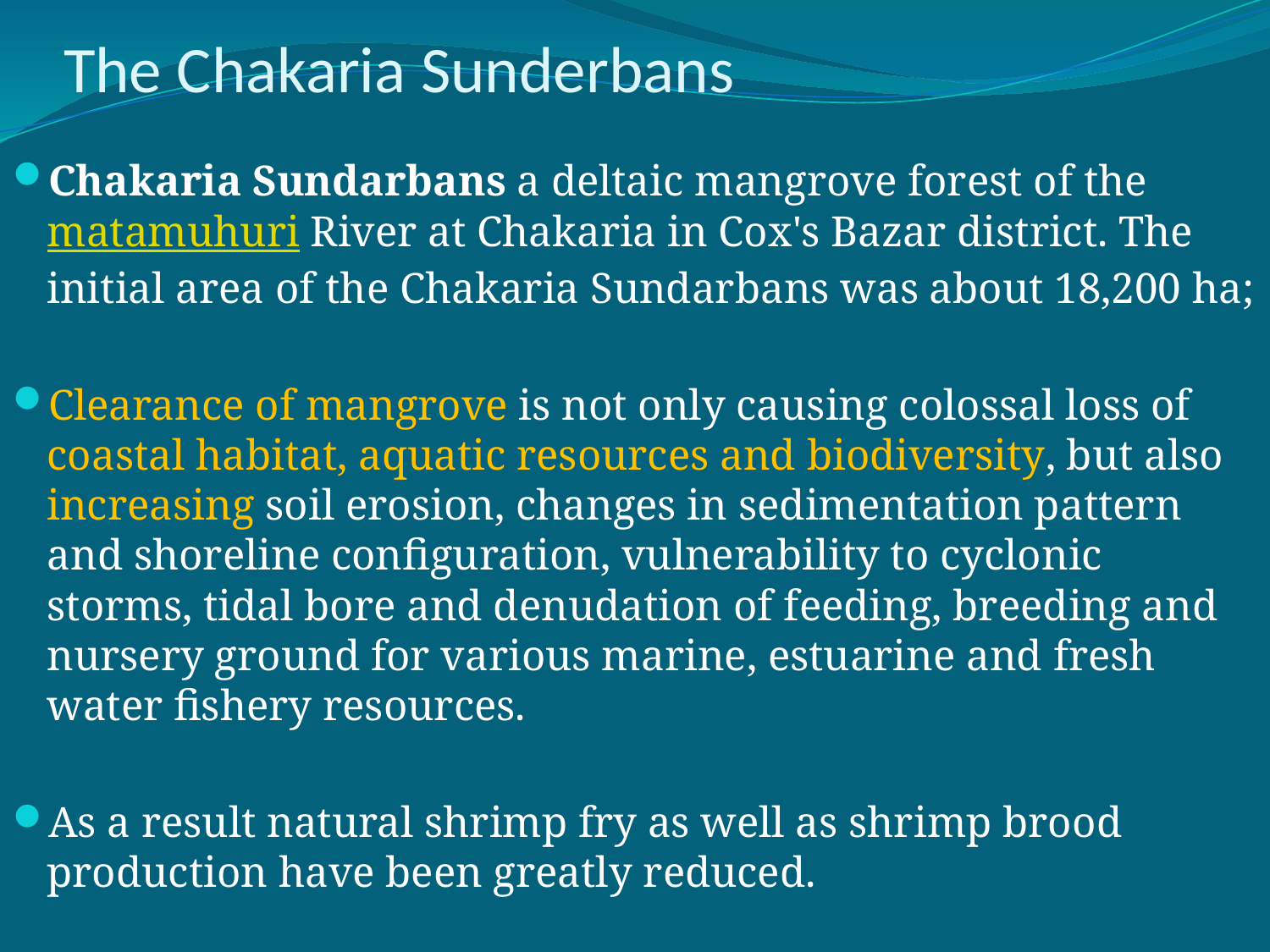

# The Chakaria Sunderbans
Chakaria Sundarbans a deltaic mangrove forest of the matamuhuri River at Chakaria in Cox's Bazar district. The initial area of the Chakaria Sundarbans was about 18,200 ha;

Clearance of mangrove is not only causing colossal loss of coastal habitat, aquatic resources and biodiversity, but also increasing soil erosion, changes in sedimentation pattern and shoreline configuration, vulnerability to cyclonic storms, tidal bore and denudation of feeding, breeding and nursery ground for various marine, estuarine and fresh water fishery resources.

As a result natural shrimp fry as well as shrimp brood production have been greatly reduced.